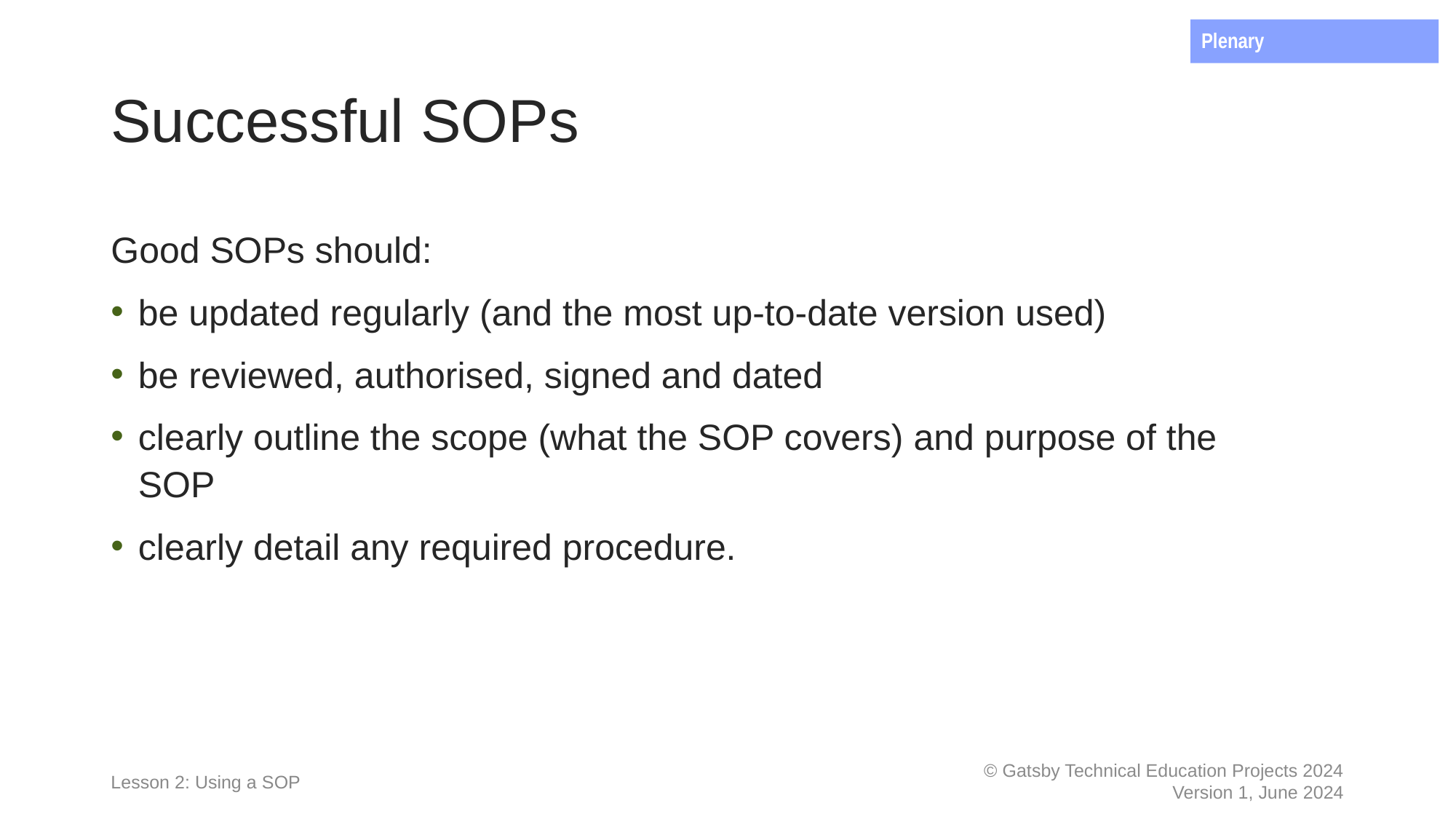

Plenary
# Successful SOPs
Good SOPs should:
be updated regularly (and the most up-to-date version used)
be reviewed, authorised, signed and dated
clearly outline the scope (what the SOP covers) and purpose of the SOP
clearly detail any required procedure.
Lesson 2: Using a SOP